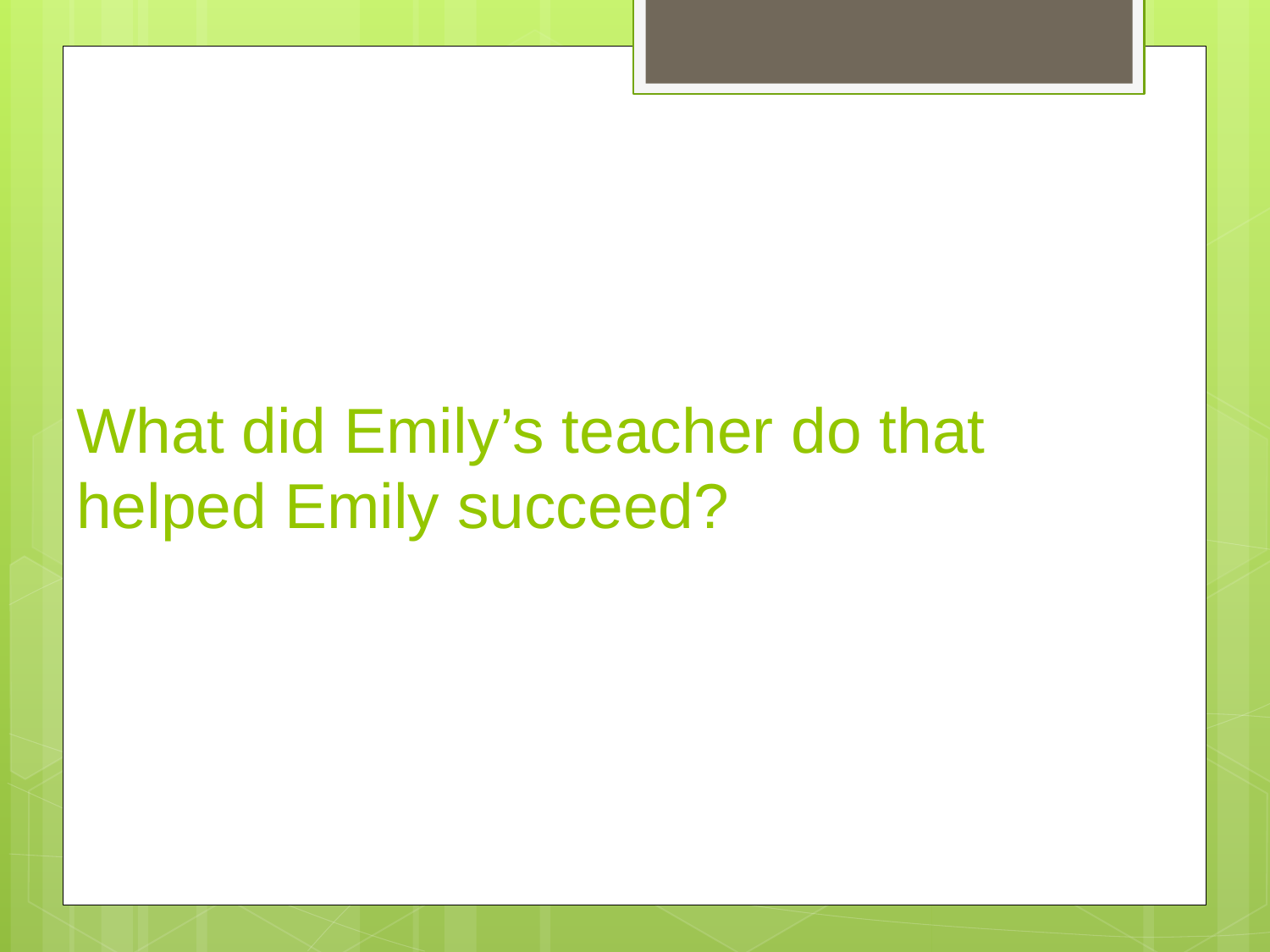

# What did Emily’s teacher do that helped Emily succeed?